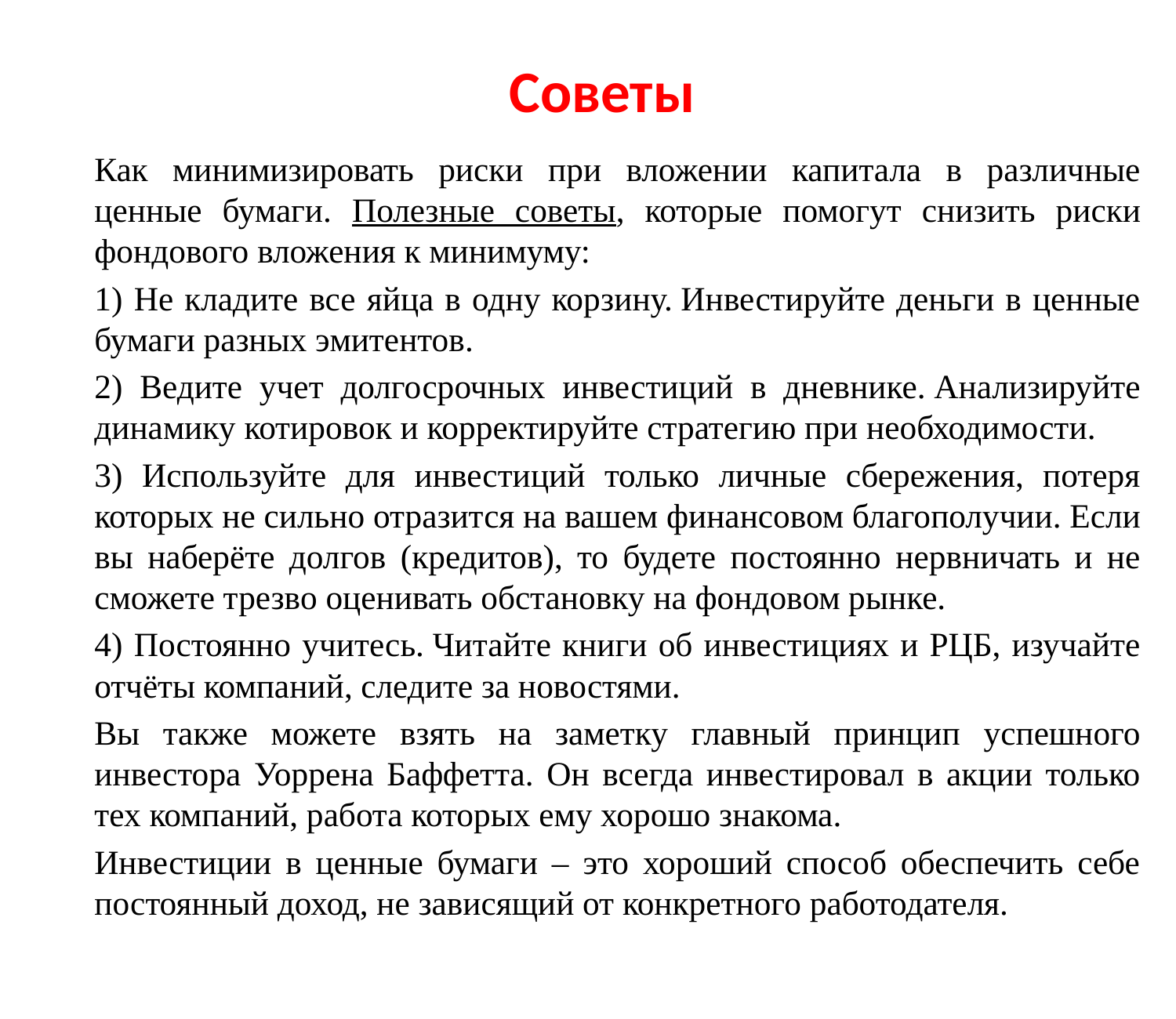

# Советы
Как минимизировать риски при вложении капитала в различные ценные бумаги. Полезные советы, которые помогут снизить риски фондового вложения к минимуму:
1) Не кладите все яйца в одну корзину. Инвестируйте деньги в ценные бумаги разных эмитентов.
2) Ведите учет долгосрочных инвестиций в дневнике. Анализируйте динамику котировок и корректируйте стратегию при необходимости.
3) Используйте для инвестиций только личные сбережения, потеря которых не сильно отразится на вашем финансовом благополучии. Если вы наберёте долгов (кредитов), то будете постоянно нервничать и не сможете трезво оценивать обстановку на фондовом рынке.
4) Постоянно учитесь. Читайте книги об инвестициях и РЦБ, изучайте отчёты компаний, следите за новостями.
Вы также можете взять на заметку главный принцип успешного инвестора Уоррена Баффетта. Он всегда инвестировал в акции только тех компаний, работа которых ему хорошо знакома.
Инвестиции в ценные бумаги – это хороший способ обеспечить себе постоянный доход, не зависящий от конкретного работодателя.